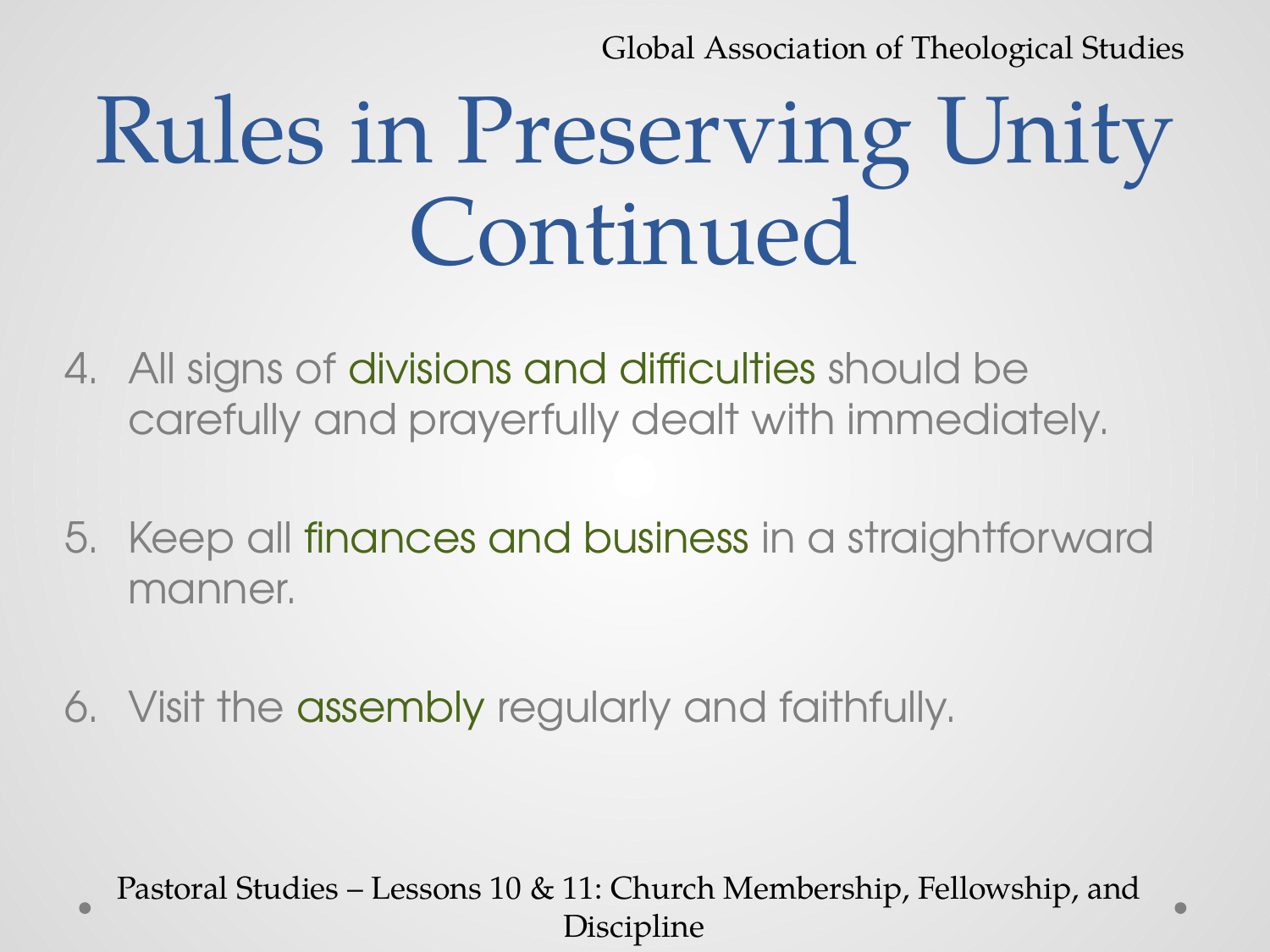

Global Association of Theological Studies
# Rules in Preserving Unity Continued
All signs of divisions and difficulties should be carefully and prayerfully dealt with immediately.

Keep all finances and business in a straightforward manner.

Visit the assembly regularly and faithfully.
Pastoral Studies – Lessons 10 & 11: Church Membership, Fellowship, and  Discipline